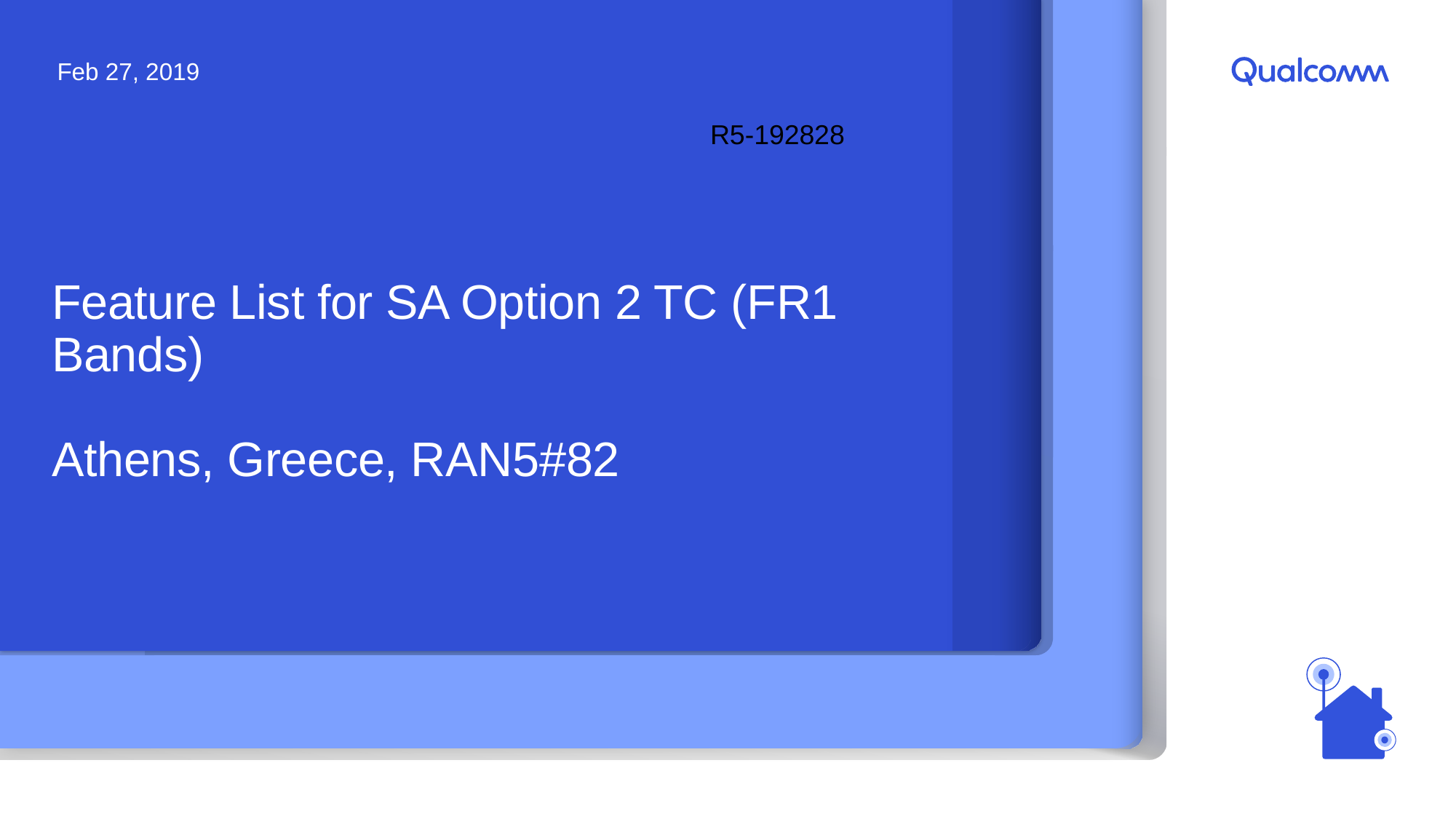

Feb 27, 2019
R5-192828
# Feature List for SA Option 2 TC (FR1 Bands) Athens, Greece, RAN5#82